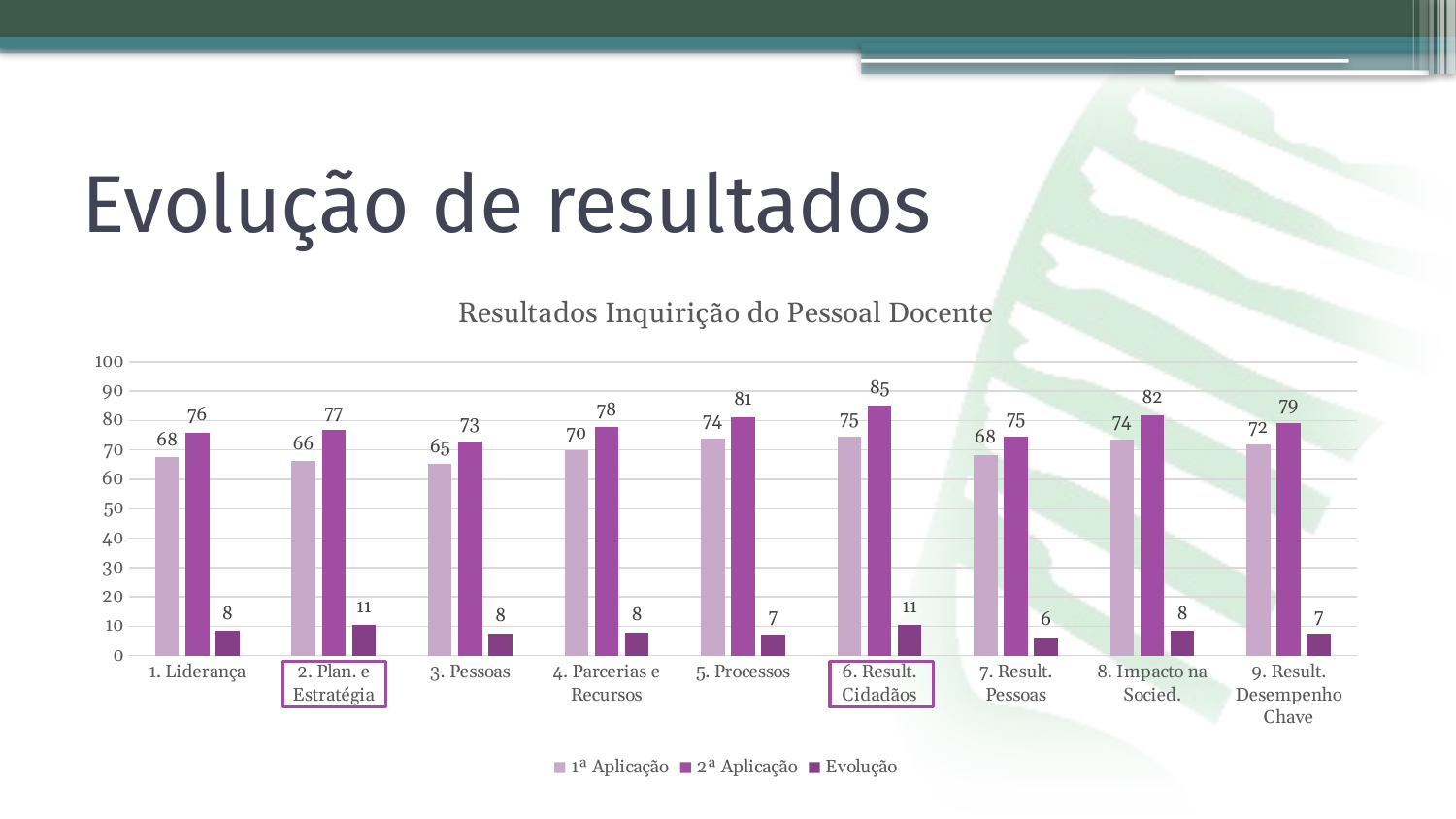

# Evolução de resultados

### Chart:

| Category | 1ª Aplicação | 2ª Aplicação | Evolução |
|---|---|---|---|
| 1. Liderança | 67.5 | 75.83333333333333 | 8.333333333333329 |
| 2. Plan. e Estratégia | 66.16666666666667 | 76.75 | 10.583333333333329 |
| 3. Pessoas | 65.25 | 72.83333333333333 | 7.583333333333329 |
| 4. Parcerias e Recursos | 69.83333333333333 | 77.66666666666667 | 7.833333333333343 |
| 5. Processos | 73.91666666666667 | 81.08333333333333 | 7.166666666666657 |
| 6. Result. Cidadãos | 74.5 | 85.08333333333333 | 10.583333333333329 |
| 7. Result. Pessoas | 68.33333333333333 | 74.58333333333333 | 6.25 |
| 8. Impacto na Socied. | 73.58333333333333 | 81.91666666666667 | 8.333333333333343 |
| 9. Result. Desempenho Chave | 71.75 | 79.08333333333333 | 7.333333333333329 |